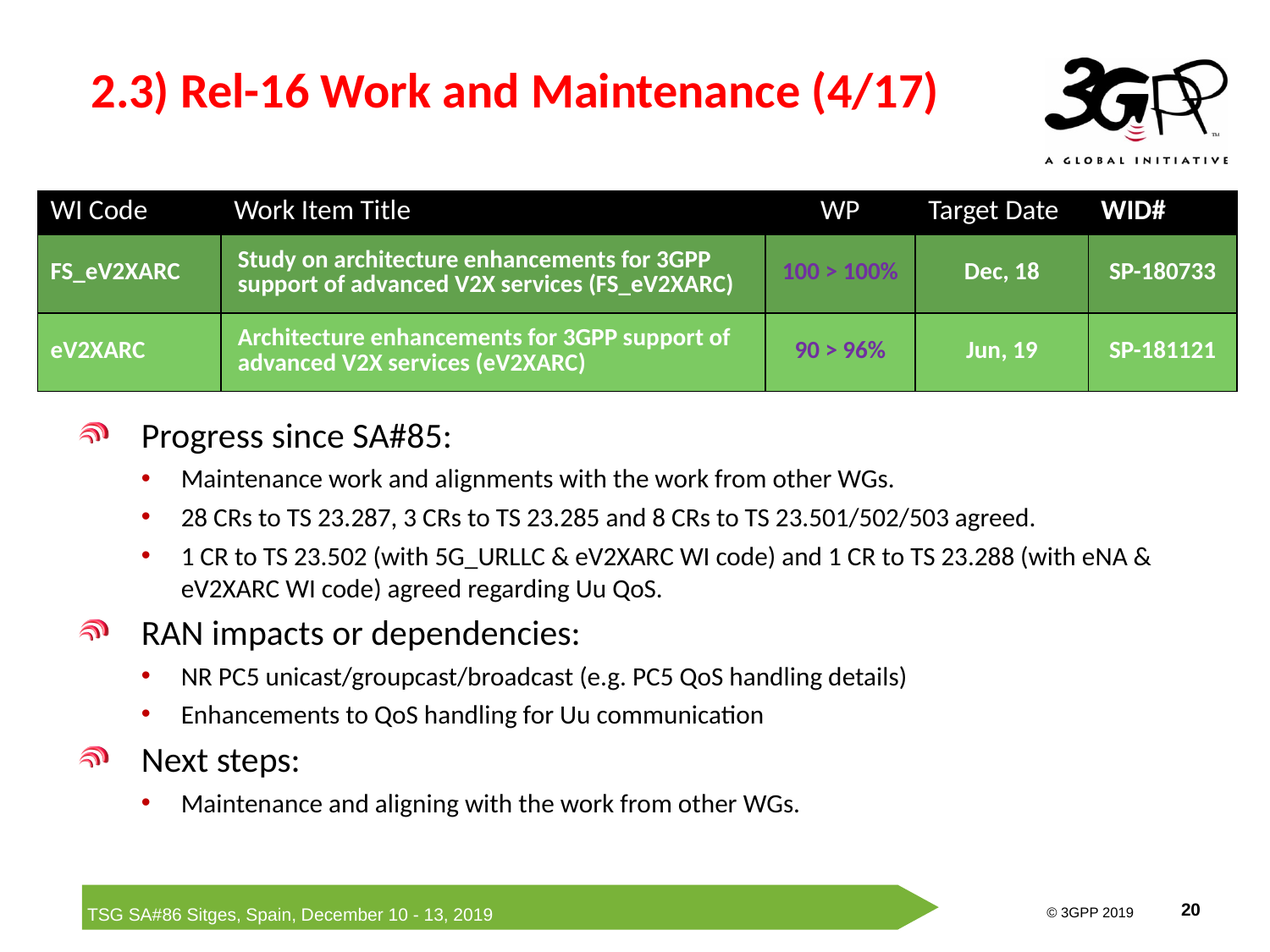

# 2.3) Rel-16 Work and Maintenance (4/17)
| WI Code | Work Item Title | WP | Target Date | WID# |
| --- | --- | --- | --- | --- |
| FS\_eV2XARC | Study on architecture enhancements for 3GPP support of advanced V2X services (FS\_eV2XARC) | 100 > 100% | Dec, 18 | SP-180733 |
| eV2XARC | Architecture enhancements for 3GPP support of advanced V2X services (eV2XARC) | 90 > 96% | Jun, 19 | SP-181121 |
Progress since SA#85:
Maintenance work and alignments with the work from other WGs.
28 CRs to TS 23.287, 3 CRs to TS 23.285 and 8 CRs to TS 23.501/502/503 agreed.
1 CR to TS 23.502 (with 5G_URLLC & eV2XARC WI code) and 1 CR to TS 23.288 (with eNA & eV2XARC WI code) agreed regarding Uu QoS.
RAN impacts or dependencies:
NR PC5 unicast/groupcast/broadcast (e.g. PC5 QoS handling details)
Enhancements to QoS handling for Uu communication
Next steps:
Maintenance and aligning with the work from other WGs.